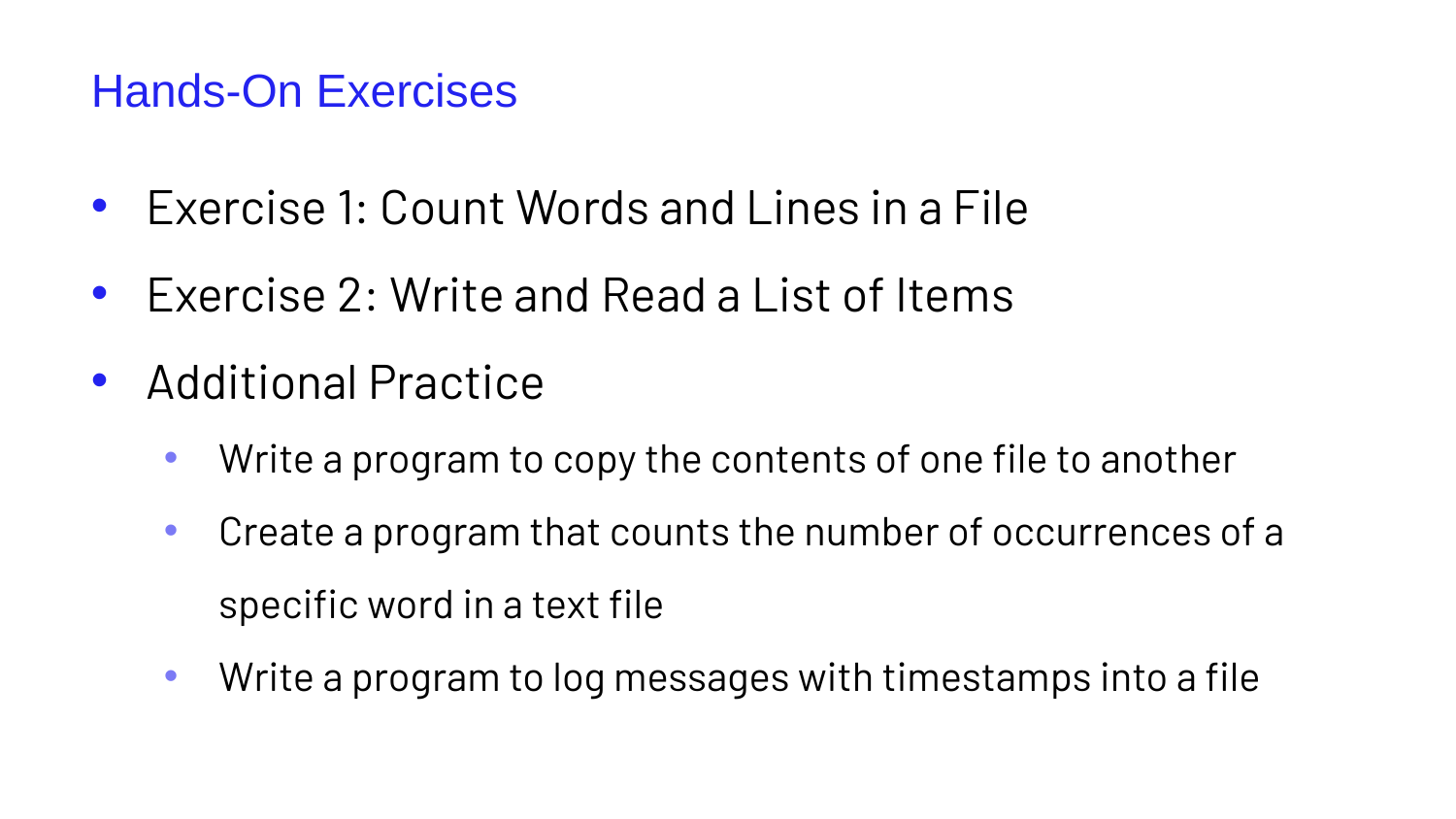

Hands-On Exercises
Exercise 1: Count Words and Lines in a File
Exercise 2: Write and Read a List of Items
Additional Practice
Write a program to copy the contents of one file to another
Create a program that counts the number of occurrences of a specific word in a text file
Write a program to log messages with timestamps into a file